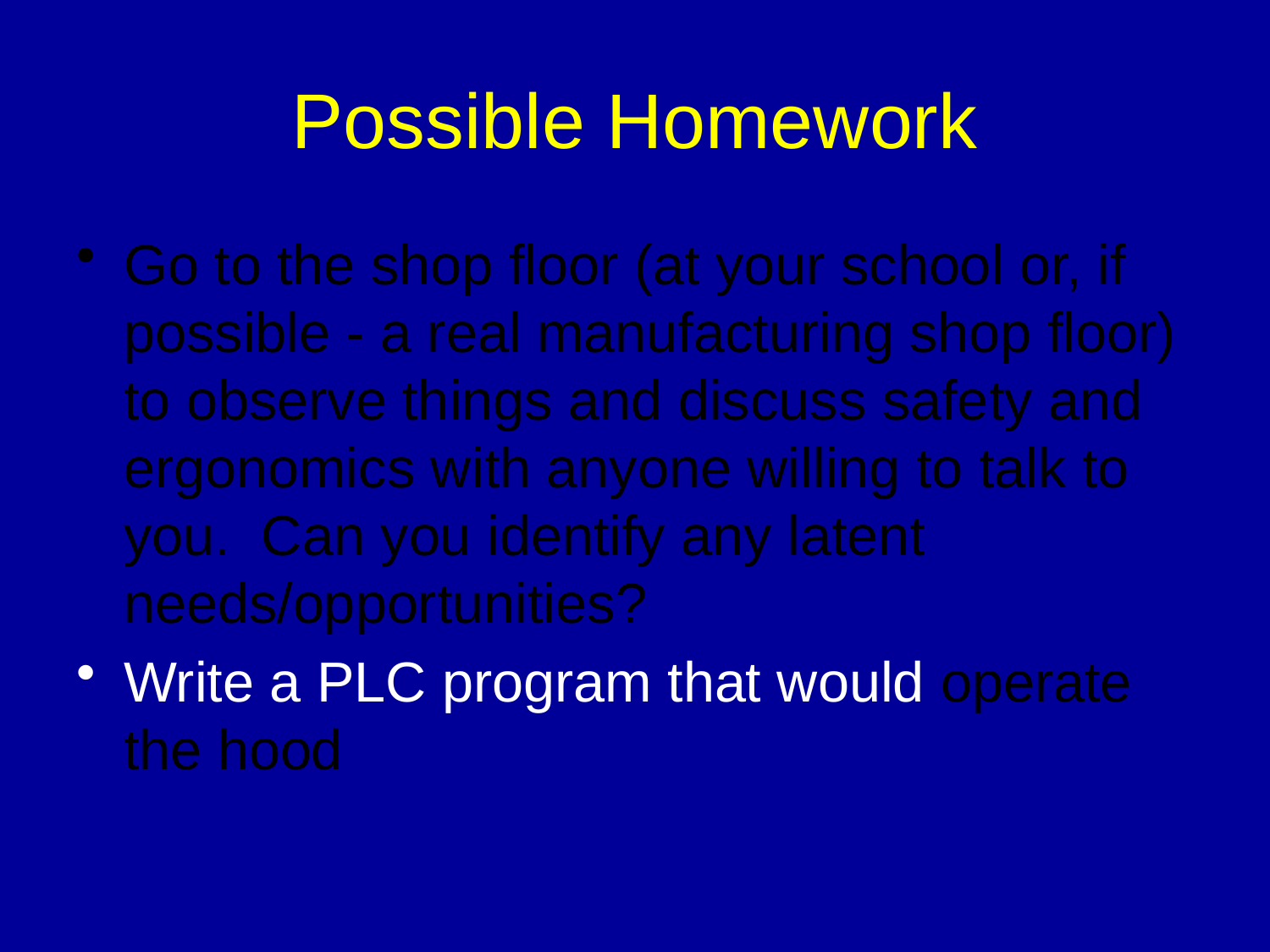

# Possible Homework
Go to the shop floor (at your school or, if possible - a real manufacturing shop floor) to observe things and discuss safety and ergonomics with anyone willing to talk to you.  Can you identify any latent needs/opportunities?
Write a PLC program that would operate the hood